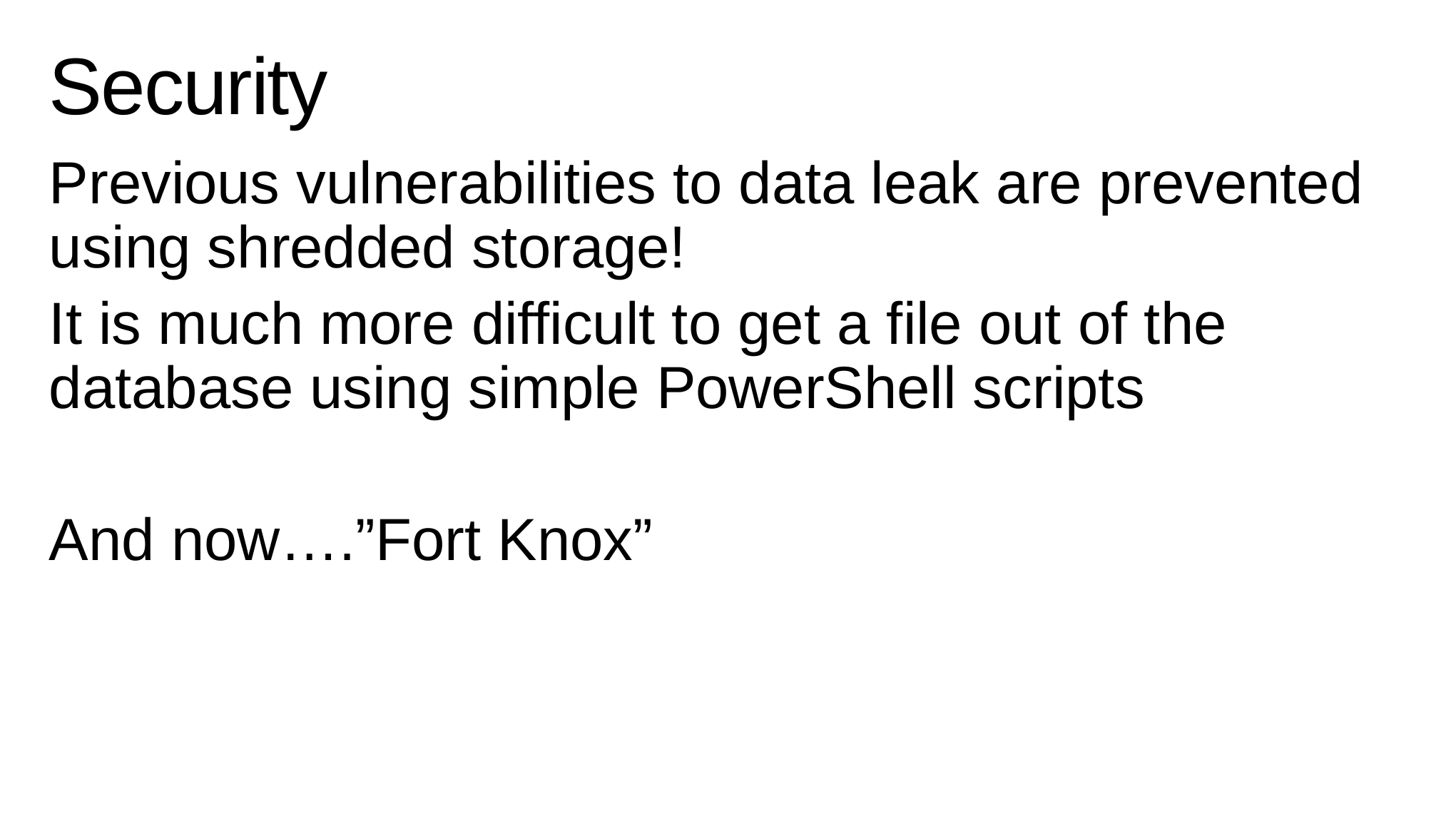

# Security
Previous vulnerabilities to data leak are prevented using shredded storage!
It is much more difficult to get a file out of the database using simple PowerShell scripts

And now….”Fort Knox”